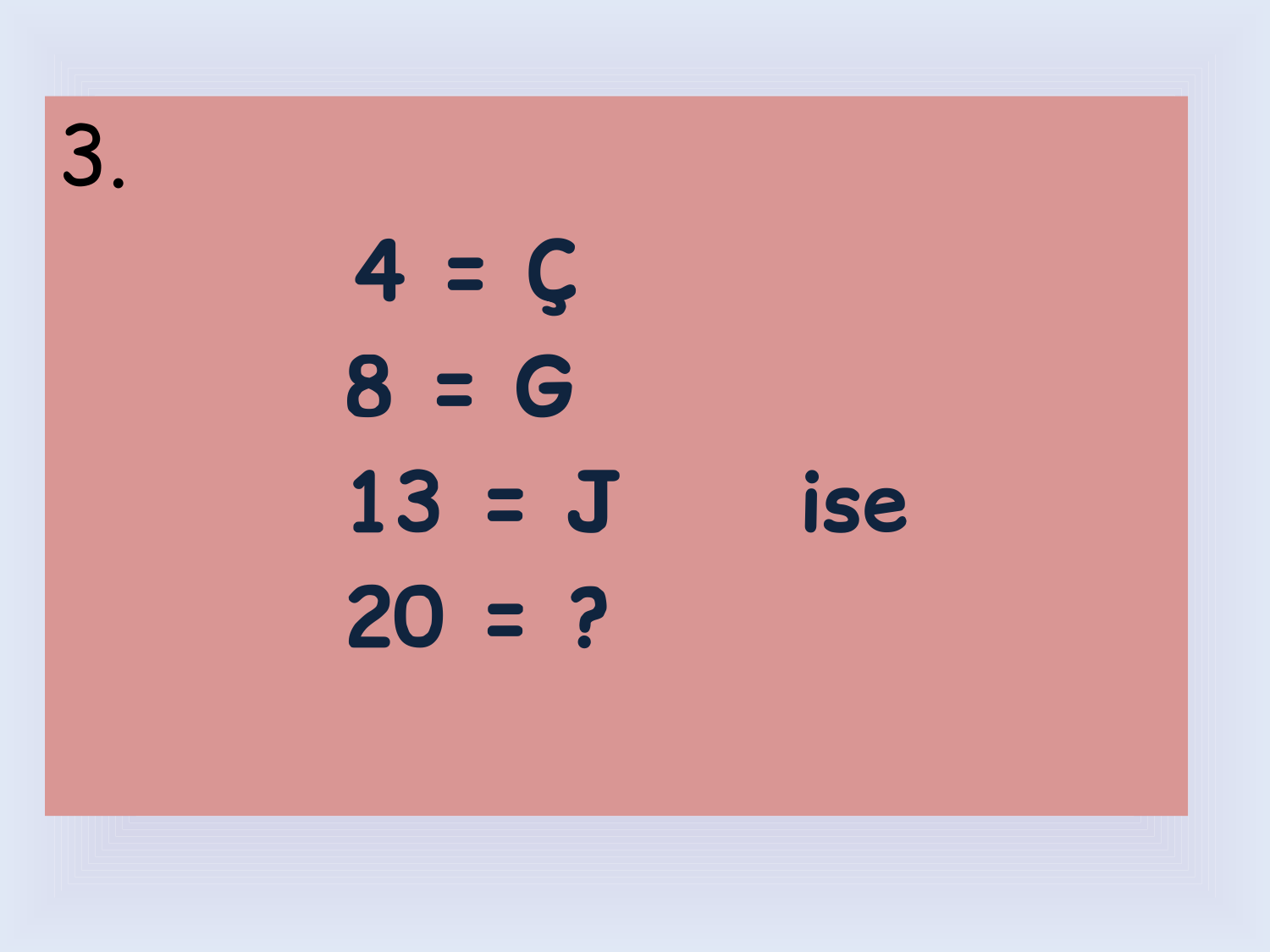

3.
            4 = Ç
        8 = G
        13 = J     ise
        20 = ?